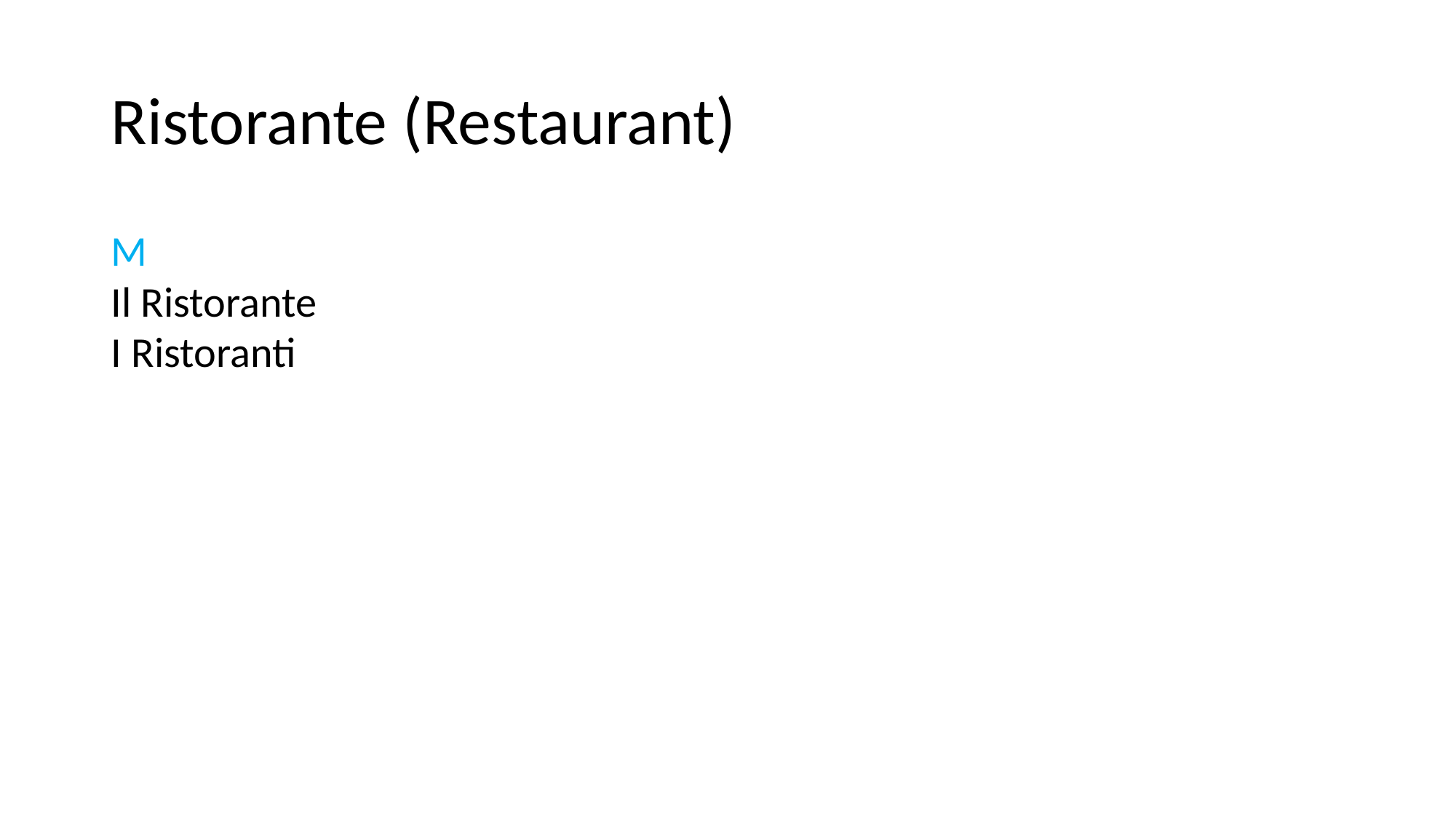

# Ristorante (Restaurant)
M
Il Ristorante
I Ristoranti